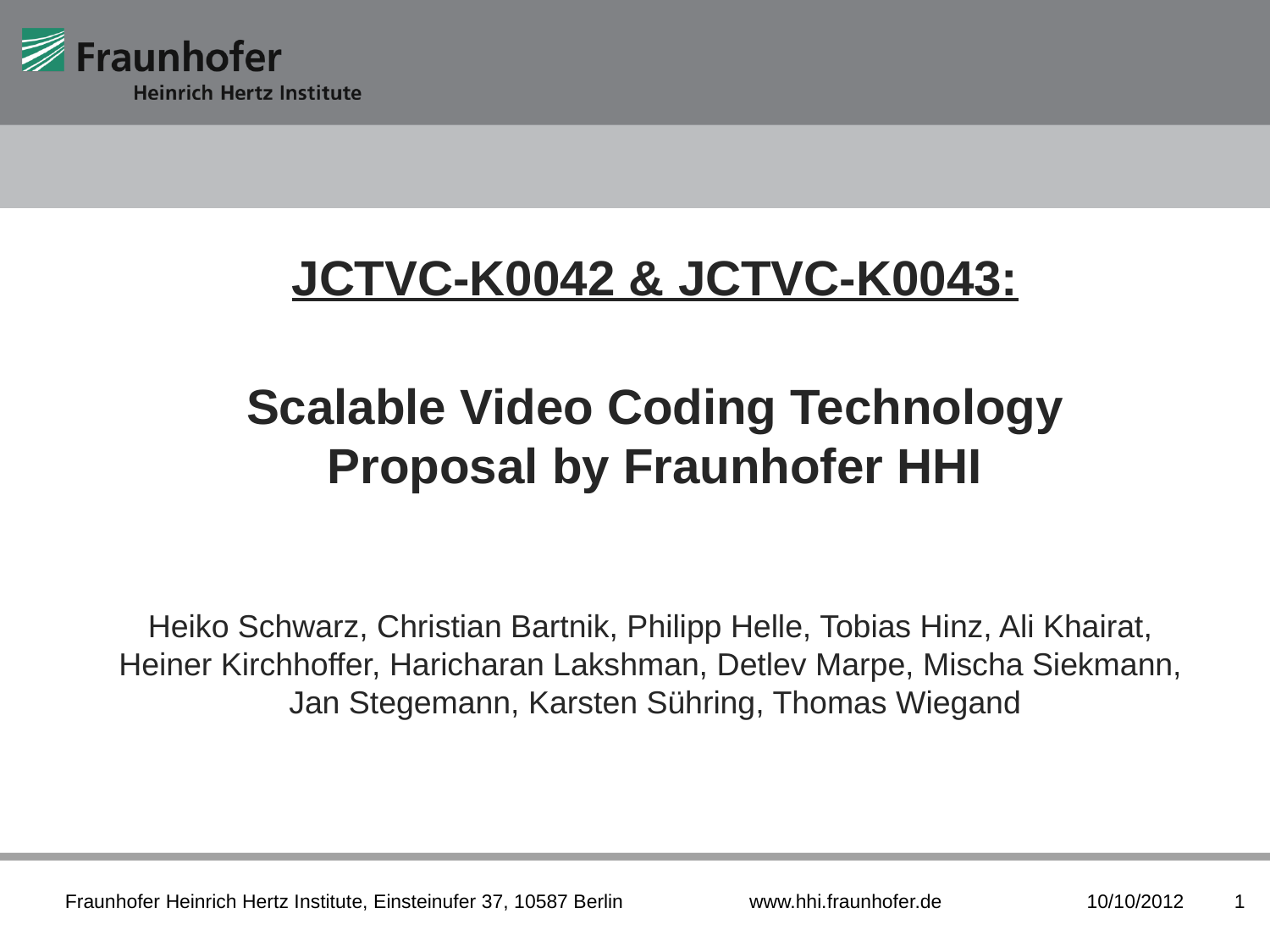

JCTVC-K0042 & JCTVC-K0043:
Scalable Video Coding Technology
Proposal by Fraunhofer HHI

Heiko Schwarz, Christian Bartnik, Philipp Helle, Tobias Hinz, Ali Khairat,
Heiner Kirchhoffer, Haricharan Lakshman, Detlev Marpe, Mischa Siekmann,
Jan Stegemann, Karsten Sühring, Thomas Wiegand
10/10/2012
1